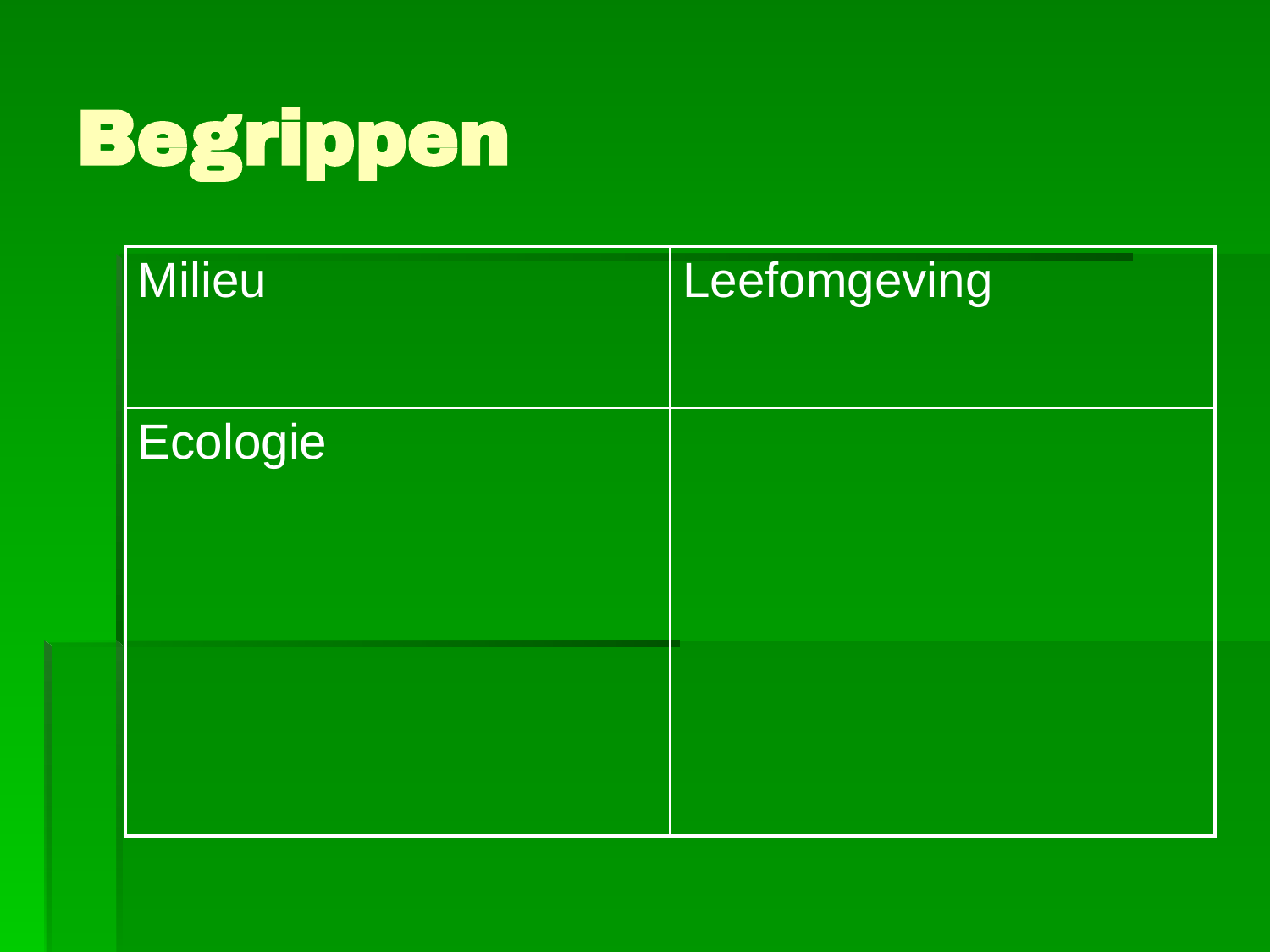

# Begrippen
| Milieu | Leefomgeving |
| --- | --- |
| Ecologie |  |